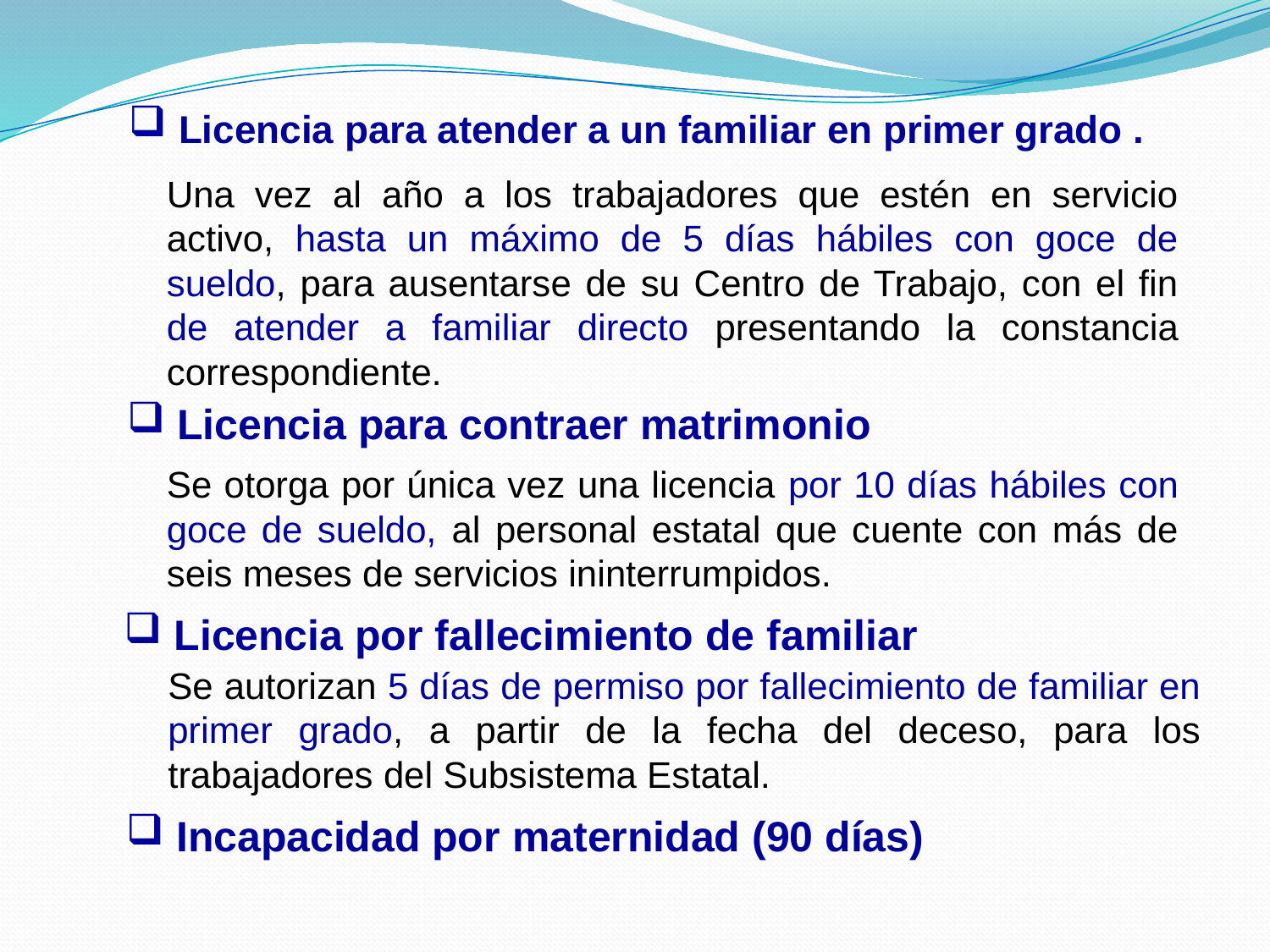

Licencia para atender a un familiar en primer grado .
Una vez al año a los trabajadores que estén en servicio activo, hasta un máximo de 5 días hábiles con goce de sueldo, para ausentarse de su Centro de Trabajo, con el fin de atender a familiar directo presentando la constancia correspondiente.
 Licencia para contraer matrimonio
Se otorga por única vez una licencia por 10 días hábiles con goce de sueldo, al personal estatal que cuente con más de seis meses de servicios ininterrumpidos.
 Licencia por fallecimiento de familiar
Se autorizan 5 días de permiso por fallecimiento de familiar en primer grado, a partir de la fecha del deceso, para los trabajadores del Subsistema Estatal.
 Incapacidad por maternidad (90 días)